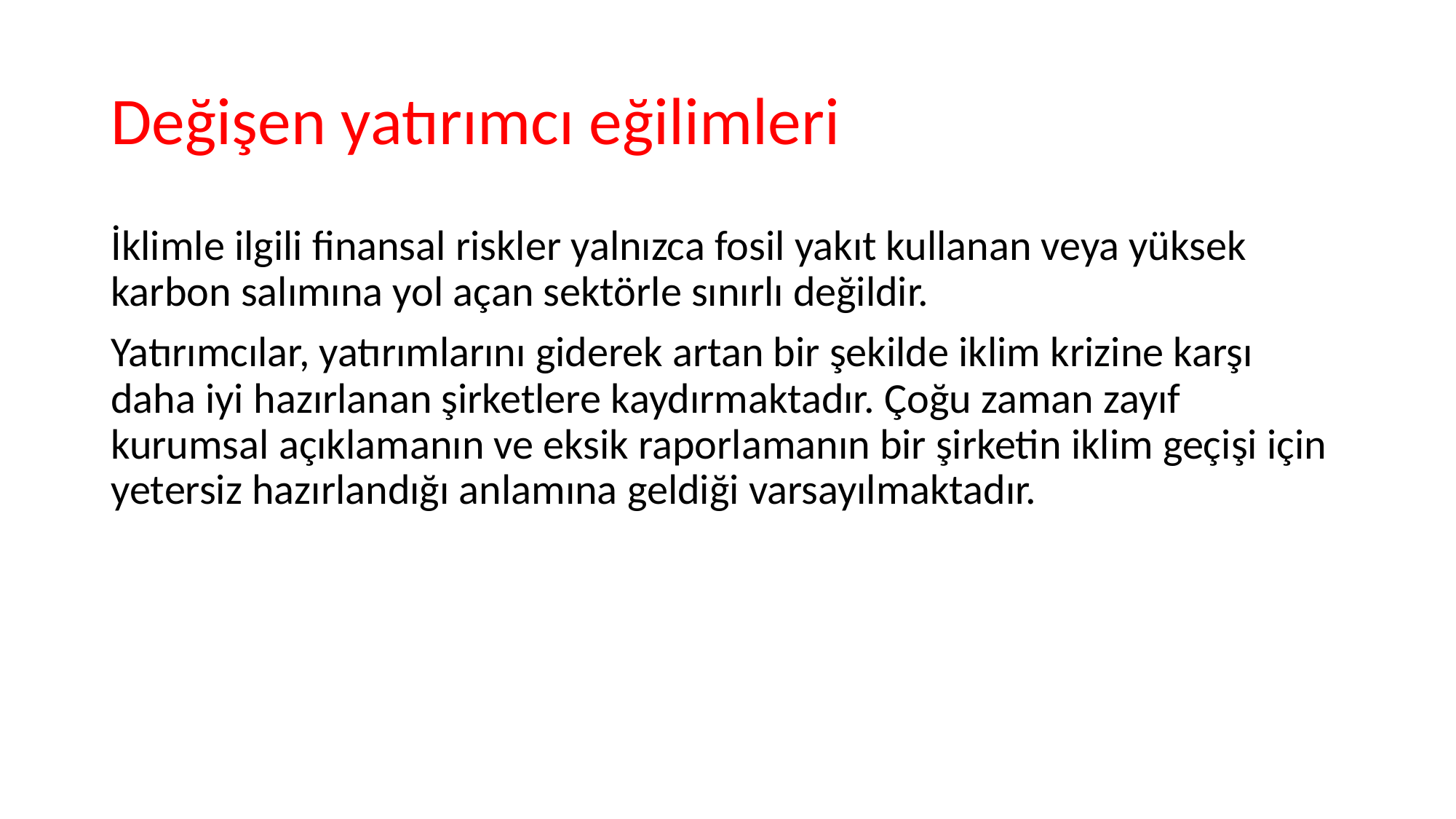

# Değişen yatırımcı eğilimleri
İklimle ilgili finansal riskler yalnızca fosil yakıt kullanan veya yüksek karbon salımına yol açan sektörle sınırlı değildir.
Yatırımcılar, yatırımlarını giderek artan bir şekilde iklim krizine karşı daha iyi hazırlanan şirketlere kaydırmaktadır. Çoğu zaman zayıf kurumsal açıklamanın ve eksik raporlamanın bir şirketin iklim geçişi için yetersiz hazırlandığı anlamına geldiği varsayılmaktadır.